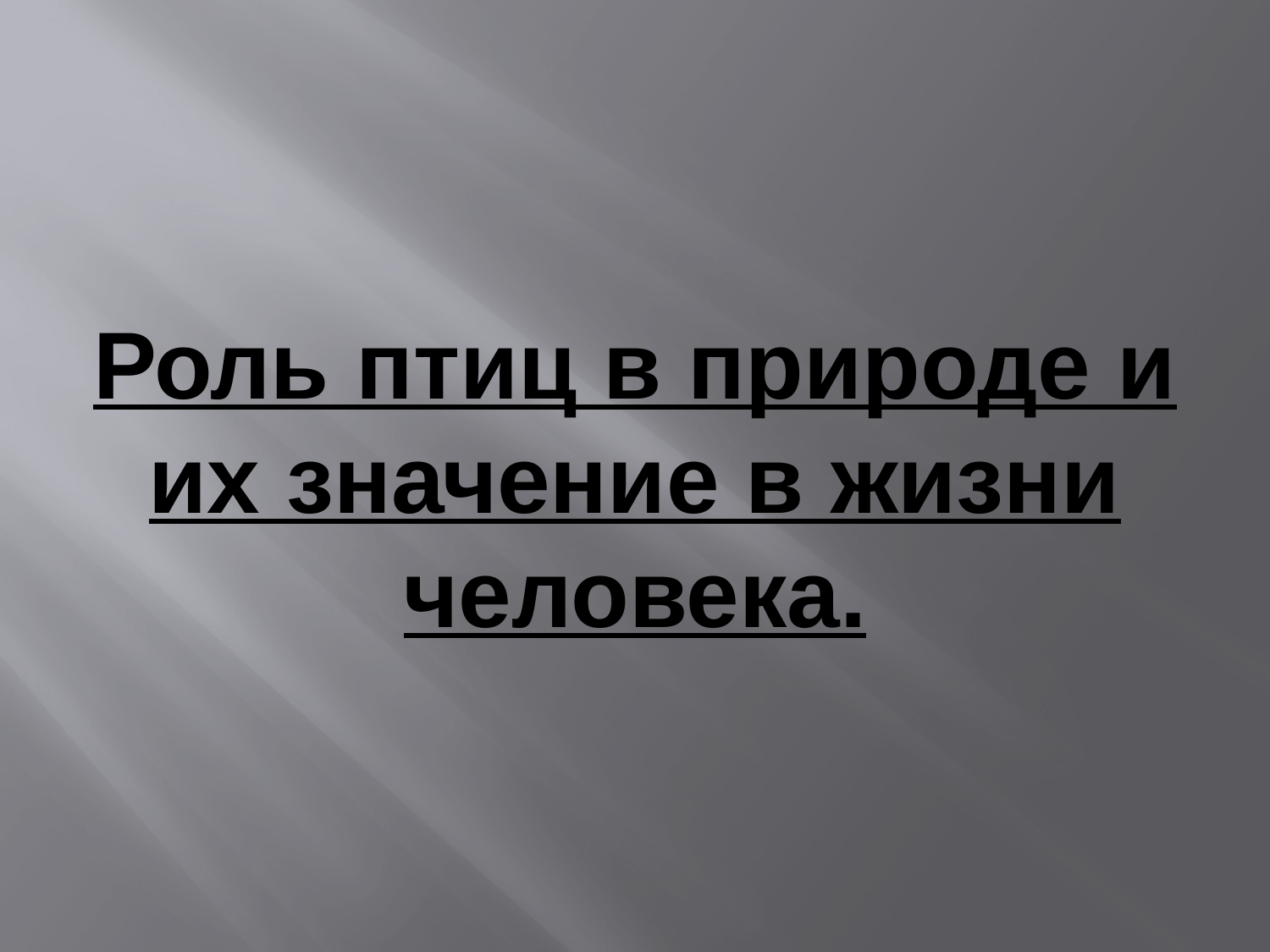

# Роль птиц в природе и их значение в жизни человека.